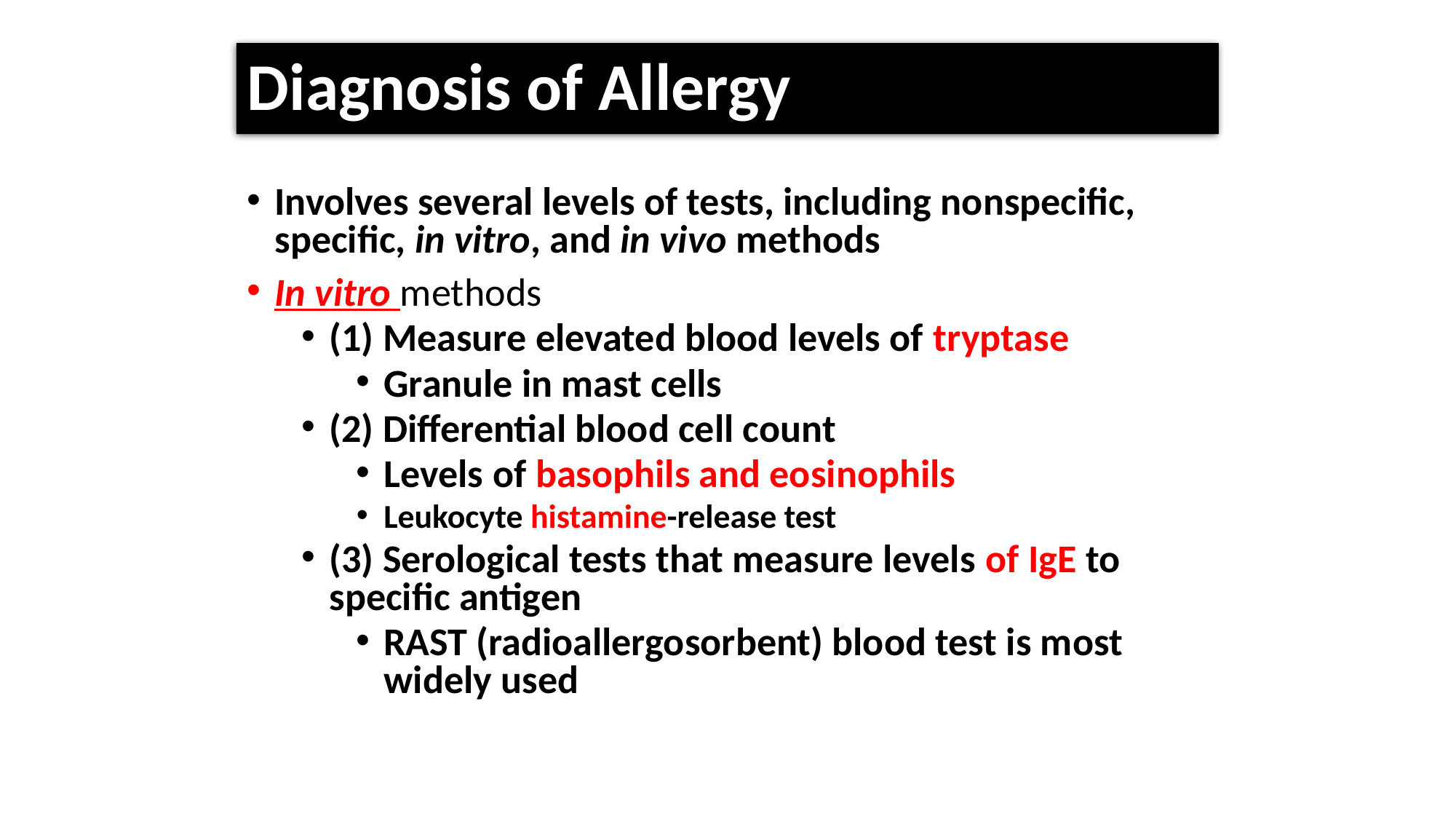

# Diagnosis of Allergy
Involves several levels of tests, including nonspecific, specific, in vitro, and in vivo methods
In vitro methods
(1) Measure elevated blood levels of tryptase
Granule in mast cells
(2) Differential blood cell count
Levels of basophils and eosinophils
Leukocyte histamine-release test
(3) Serological tests that measure levels of IgE to specific antigen
RAST (radioallergosorbent) blood test is most widely used